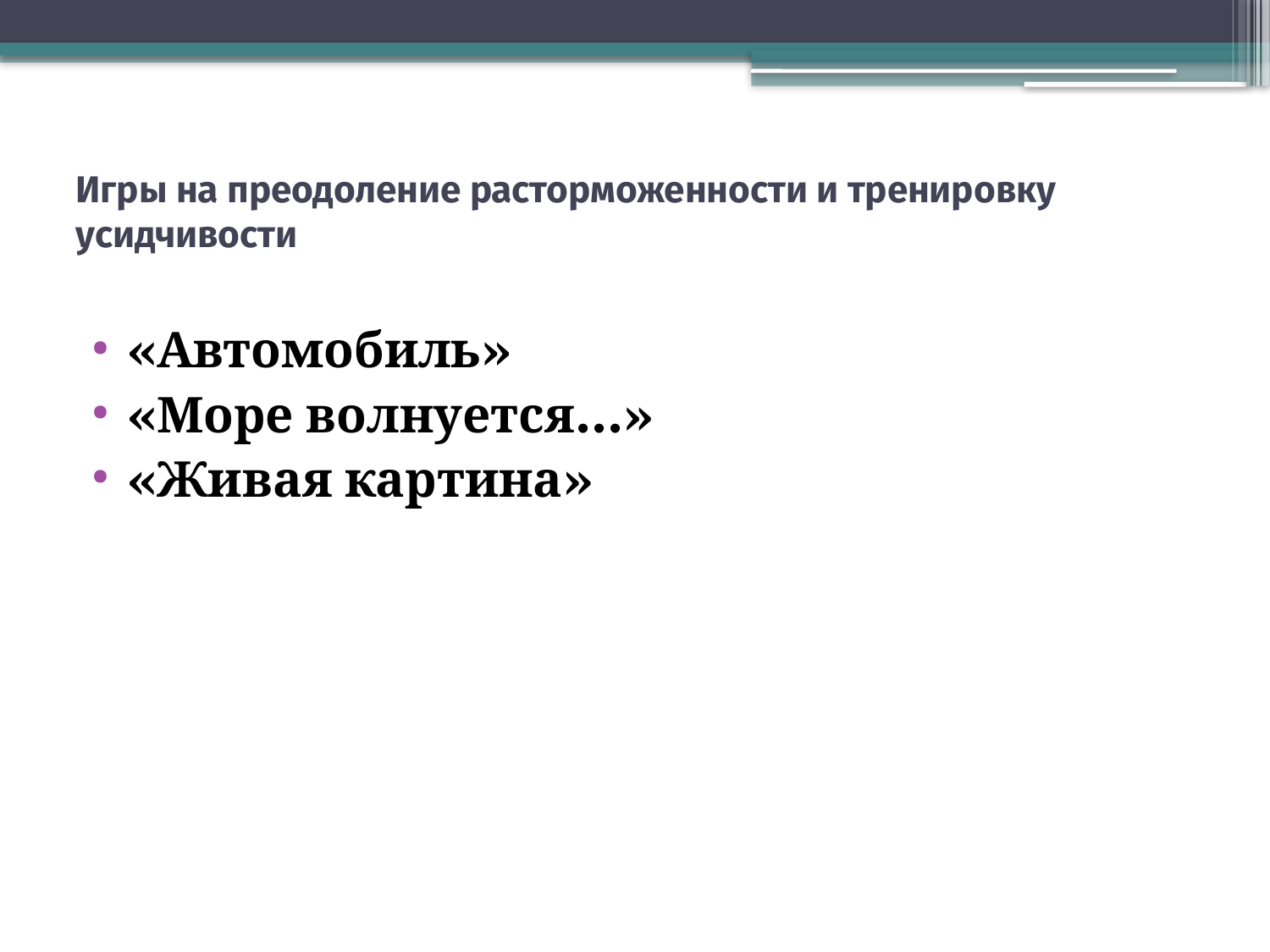

# Игры на преодоление расторможенности и тренировку усидчивости
«Автомобиль»
«Море волнуется...»
«Живая картина»